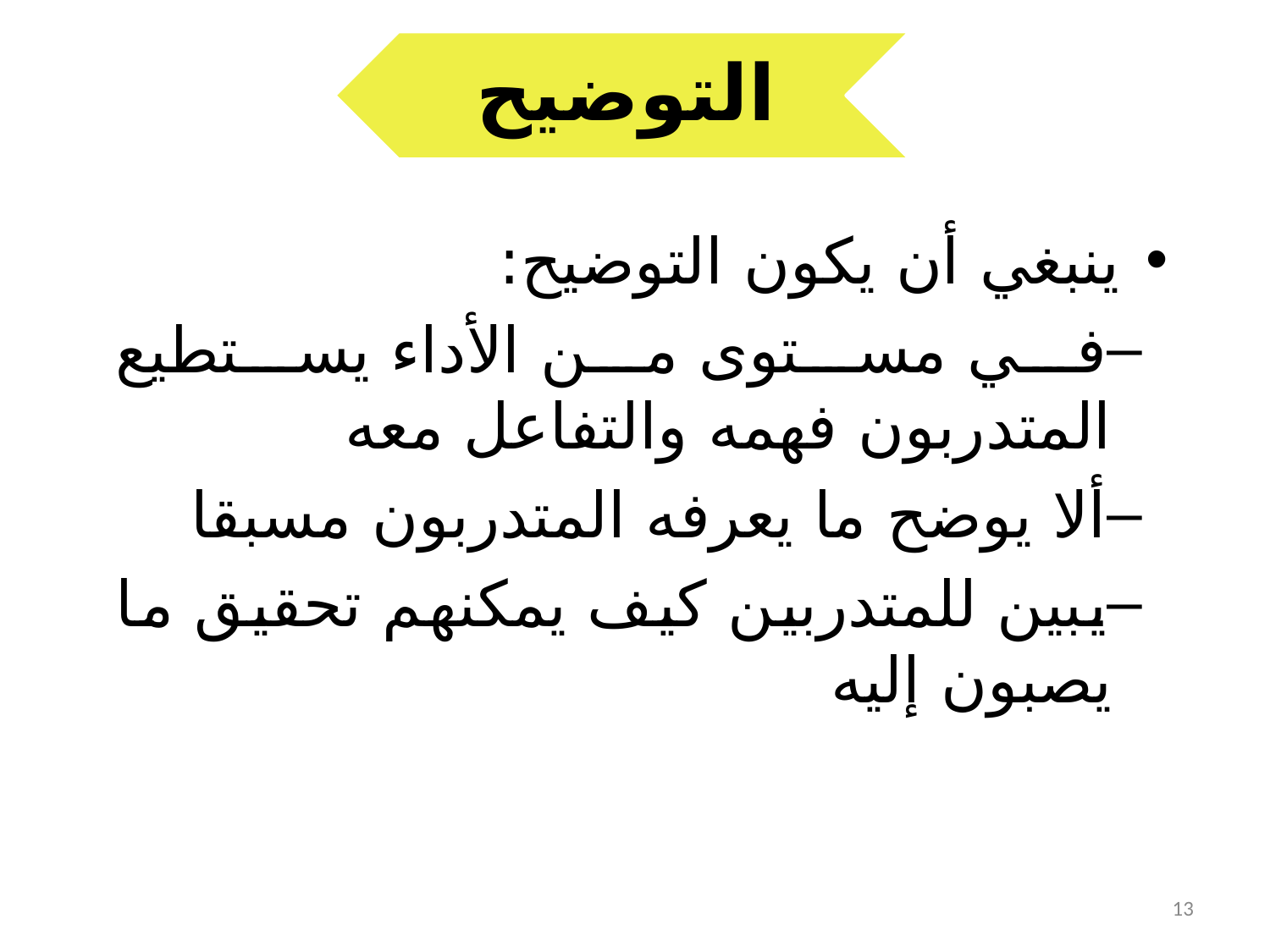

التوضيح
ينبغي أن يكون التوضيح:
في مستوى من الأداء يستطيع المتدربون فهمه والتفاعل معه
ألا يوضح ما يعرفه المتدربون مسبقا
يبين للمتدربين كيف يمكنهم تحقيق ما يصبون إليه
13